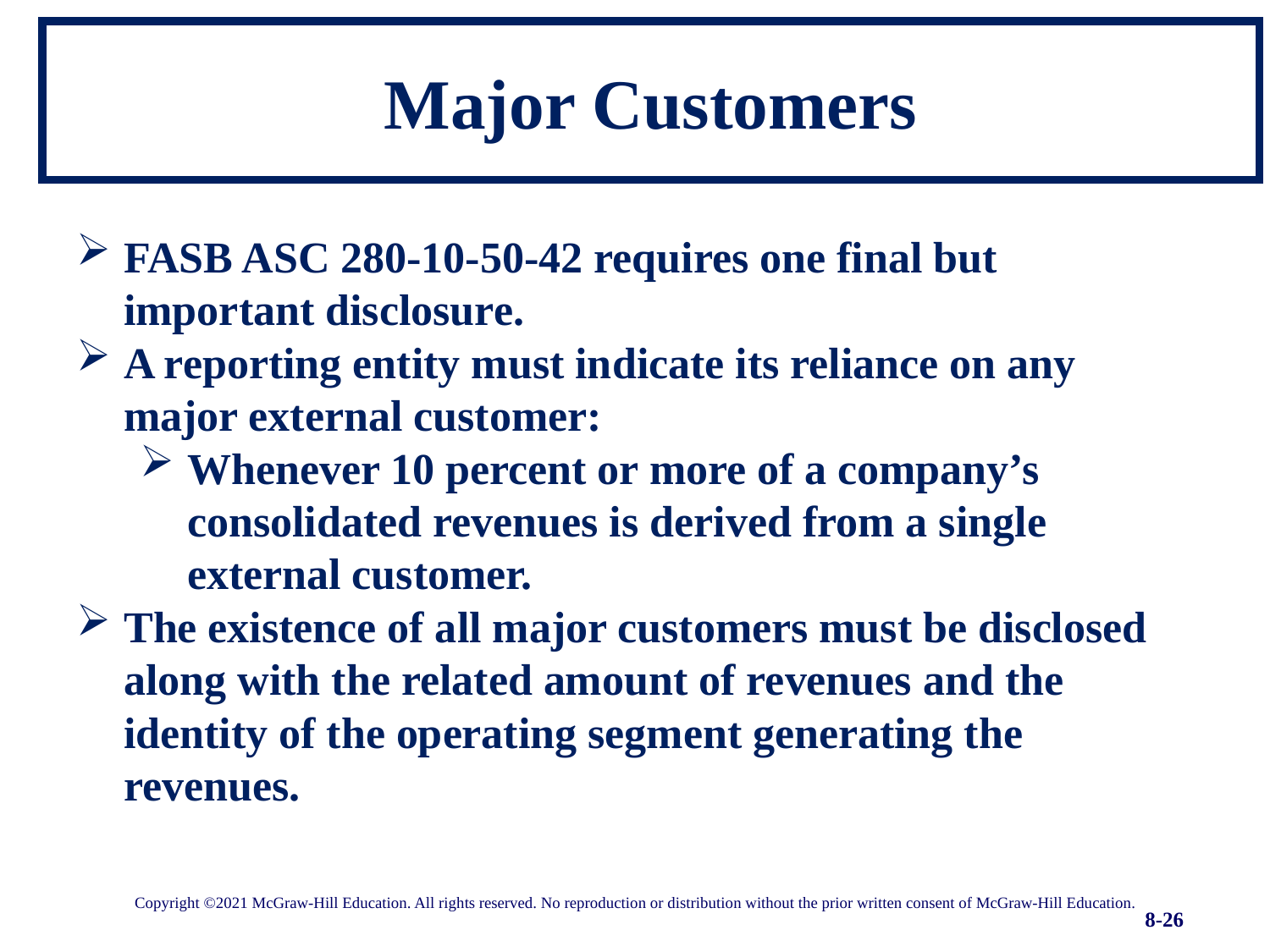

# Major Customers

FASB ASC 280-10-50-42 requires one final but important disclosure.
A reporting entity must indicate its reliance on any major external customer:
Whenever 10 percent or more of a company’s consolidated revenues is derived from a single external customer.
The existence of all major customers must be disclosed along with the related amount of revenues and the identity of the operating segment generating the revenues.

Copyright ©2021 McGraw-Hill Education. All rights reserved. No reproduction or distribution without the prior written consent of McGraw-Hill Education.